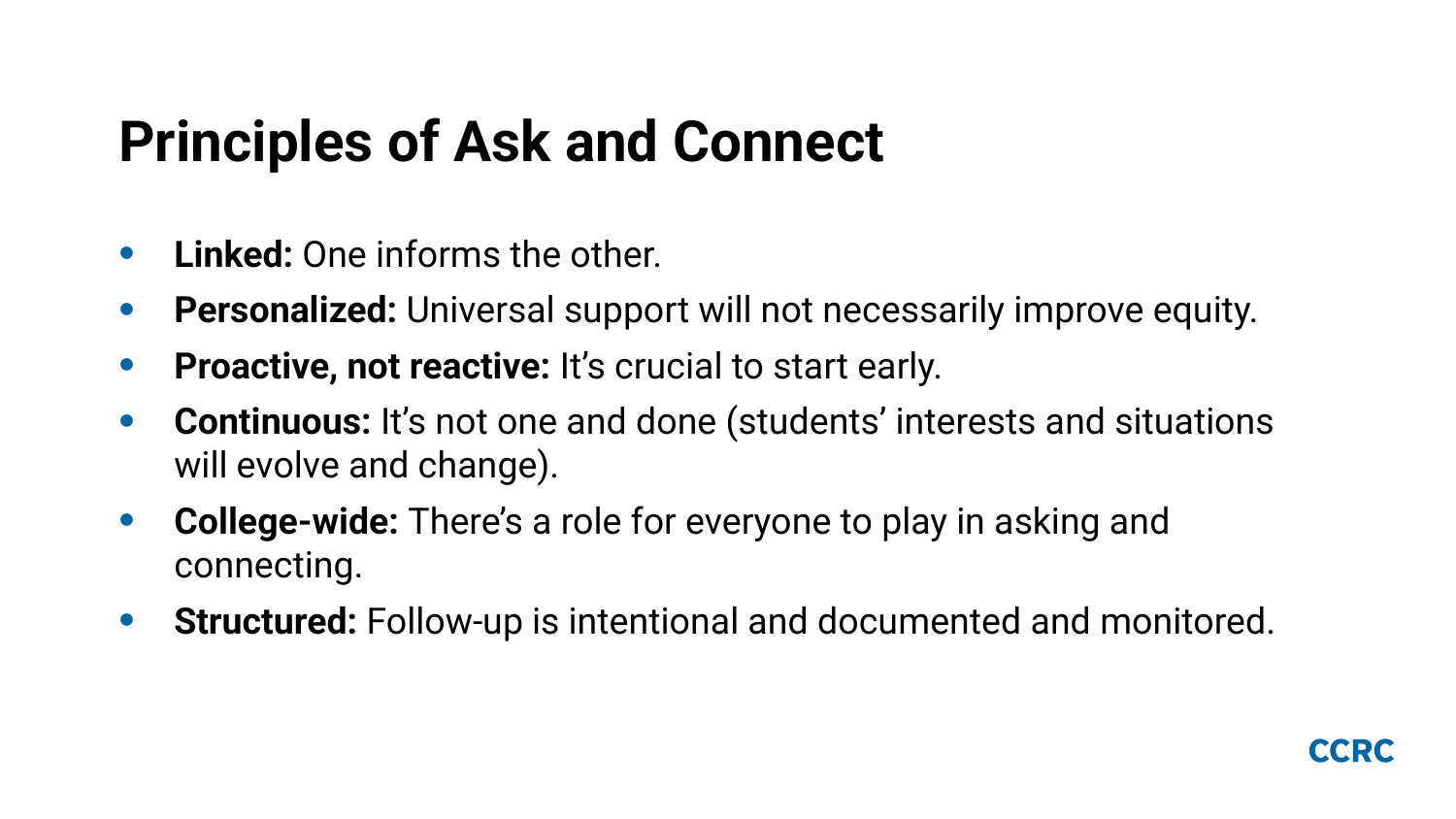

# Principles of Ask and Connect
Linked: One informs the other.
Personalized: Universal support will not necessarily improve equity.
Proactive, not reactive: It’s crucial to start early.
Continuous: It’s not one and done (students’ interests and situations will evolve and change).
College-wide: There’s a role for everyone to play in asking and connecting.
Structured: Follow-up is intentional and documented and monitored.